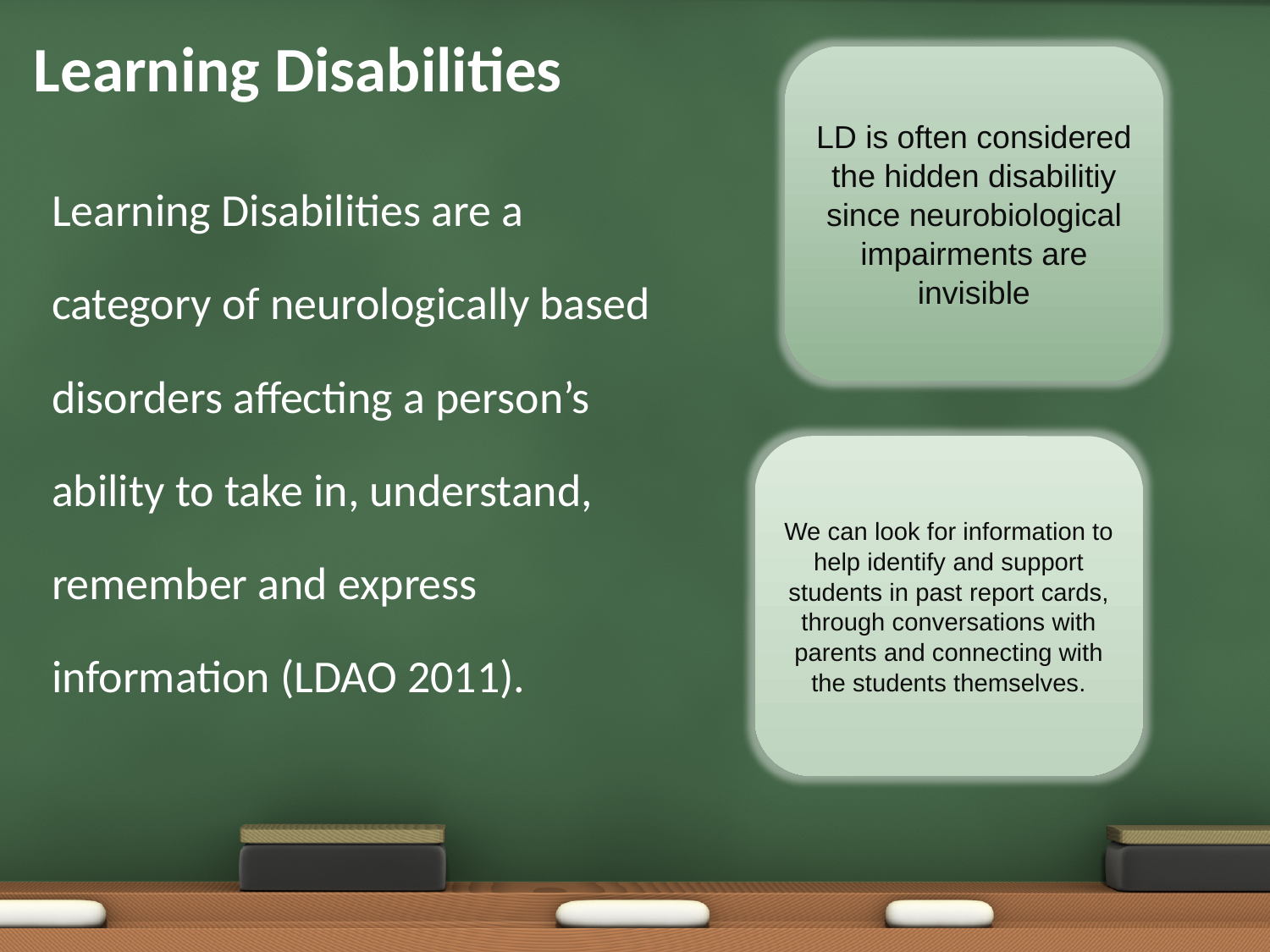

# Learning Disabilities
LD is often considered the hidden disabilitiy since neurobiological impairments are invisible
Learning Disabilities are a category of neurologically based disorders affecting a person’s ability to take in, understand, remember and express information (LDAO 2011).
We can look for information to help identify and support students in past report cards, through conversations with parents and connecting with the students themselves.